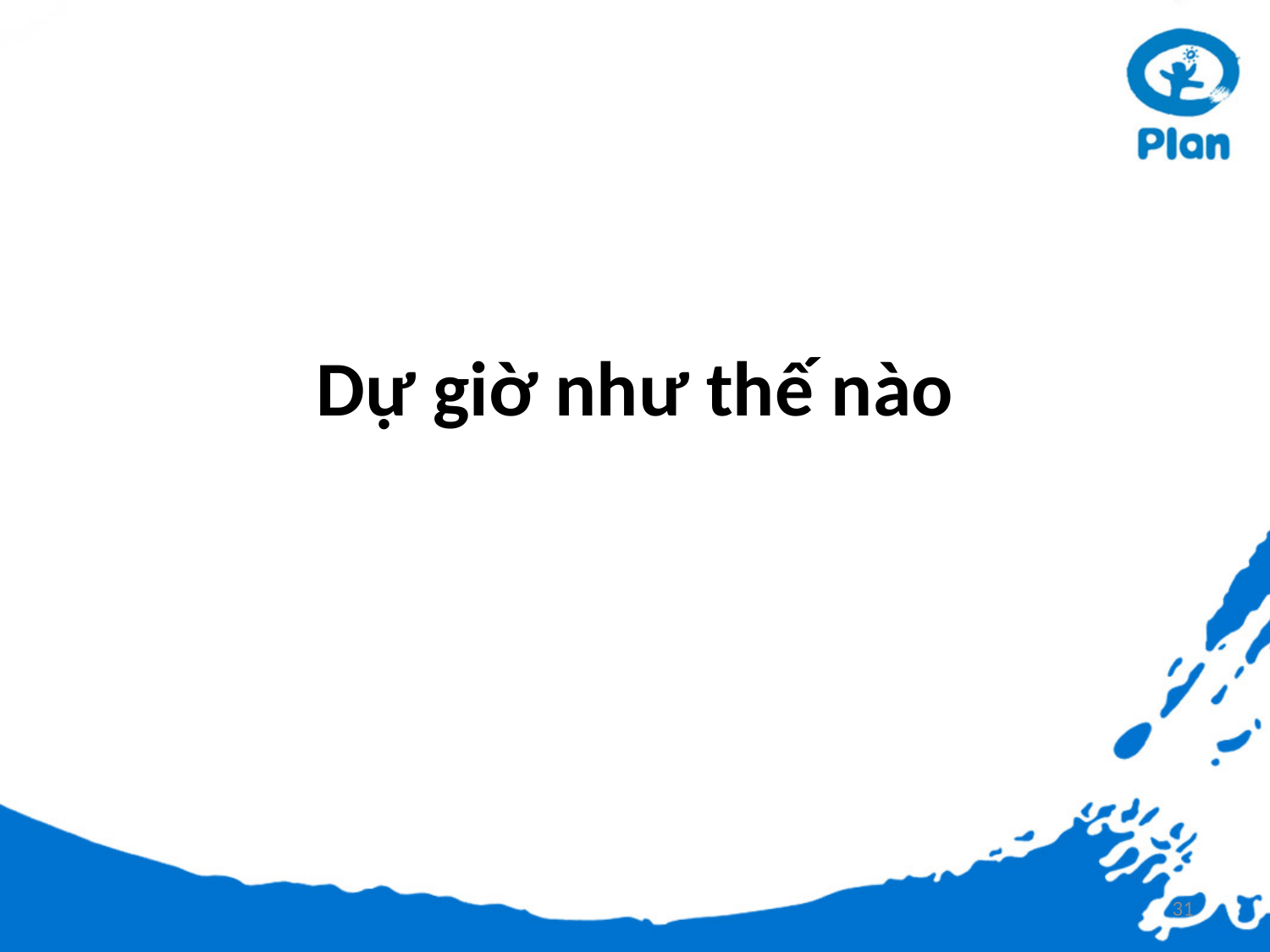

# Dự giờ như thế nào

31